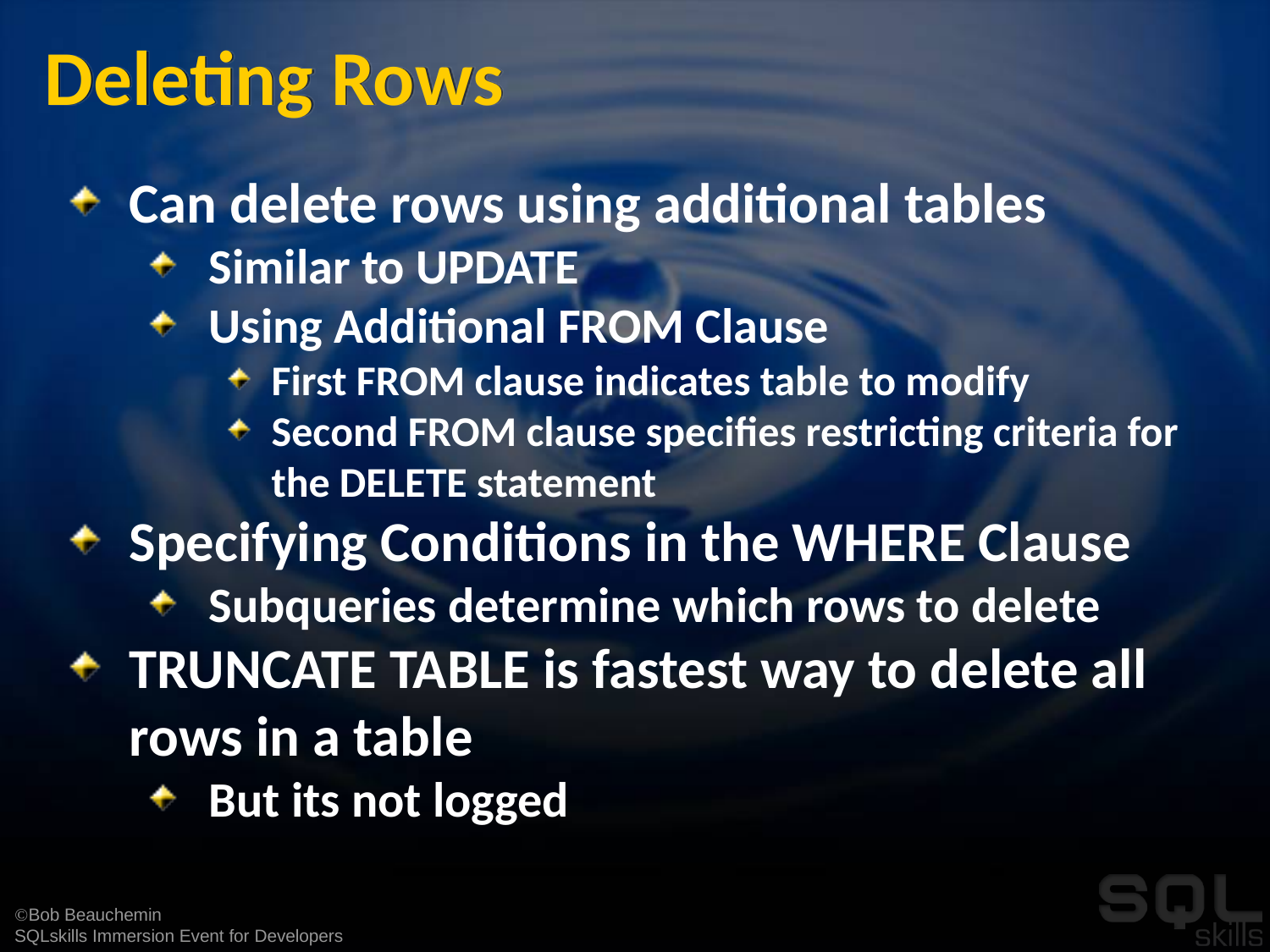

# Deleting Rows
Can delete rows using additional tables
Similar to UPDATE
Using Additional FROM Clause
First FROM clause indicates table to modify
Second FROM clause specifies restricting criteria for the DELETE statement
Specifying Conditions in the WHERE Clause
Subqueries determine which rows to delete
TRUNCATE TABLE is fastest way to delete all rows in a table
But its not logged